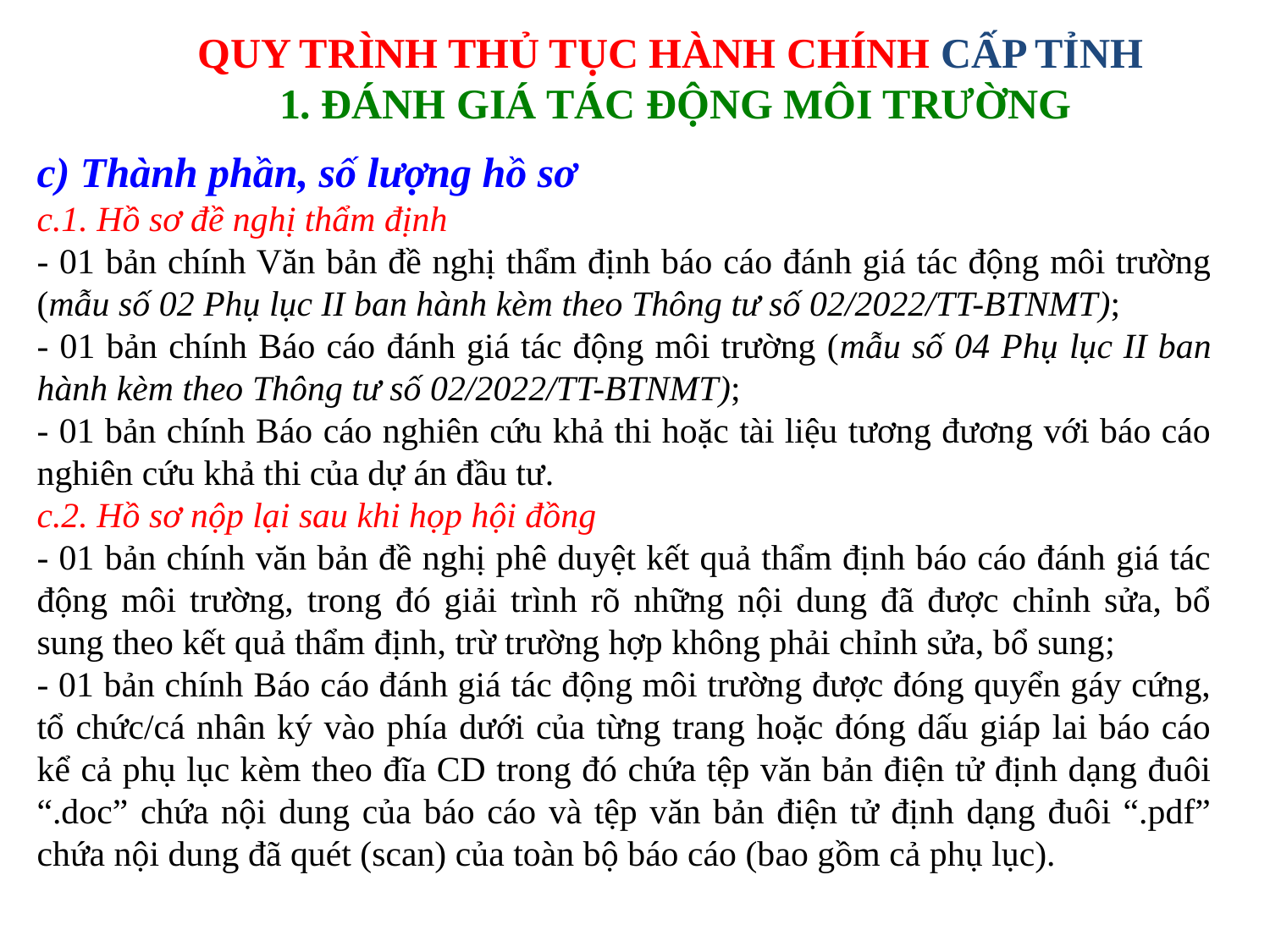

QUY TRÌNH THỦ TỤC HÀNH CHÍNH CẤP TỈNH
1. ĐÁNH GIÁ TÁC ĐỘNG MÔI TRƯỜNG
c) Thành phần, số lượng hồ sơ
c.1. Hồ sơ đề nghị thẩm định
- 01 bản chính Văn bản đề nghị thẩm định báo cáo đánh giá tác động môi trường (mẫu số 02 Phụ lục II ban hành kèm theo Thông tư số 02/2022/TT-BTNMT);
- 01 bản chính Báo cáo đánh giá tác động môi trường (mẫu số 04 Phụ lục II ban hành kèm theo Thông tư số 02/2022/TT-BTNMT);
- 01 bản chính Báo cáo nghiên cứu khả thi hoặc tài liệu tương đương với báo cáo nghiên cứu khả thi của dự án đầu tư.
c.2. Hồ sơ nộp lại sau khi họp hội đồng
- 01 bản chính văn bản đề nghị phê duyệt kết quả thẩm định báo cáo đánh giá tác động môi trường, trong đó giải trình rõ những nội dung đã được chỉnh sửa, bổ sung theo kết quả thẩm định, trừ trường hợp không phải chỉnh sửa, bổ sung;
- 01 bản chính Báo cáo đánh giá tác động môi trường được đóng quyển gáy cứng, tổ chức/cá nhân ký vào phía dưới của từng trang hoặc đóng dấu giáp lai báo cáo kể cả phụ lục kèm theo đĩa CD trong đó chứa tệp văn bản điện tử định dạng đuôi “.doc” chứa nội dung của báo cáo và tệp văn bản điện tử định dạng đuôi “.pdf” chứa nội dung đã quét (scan) của toàn bộ báo cáo (bao gồm cả phụ lục).